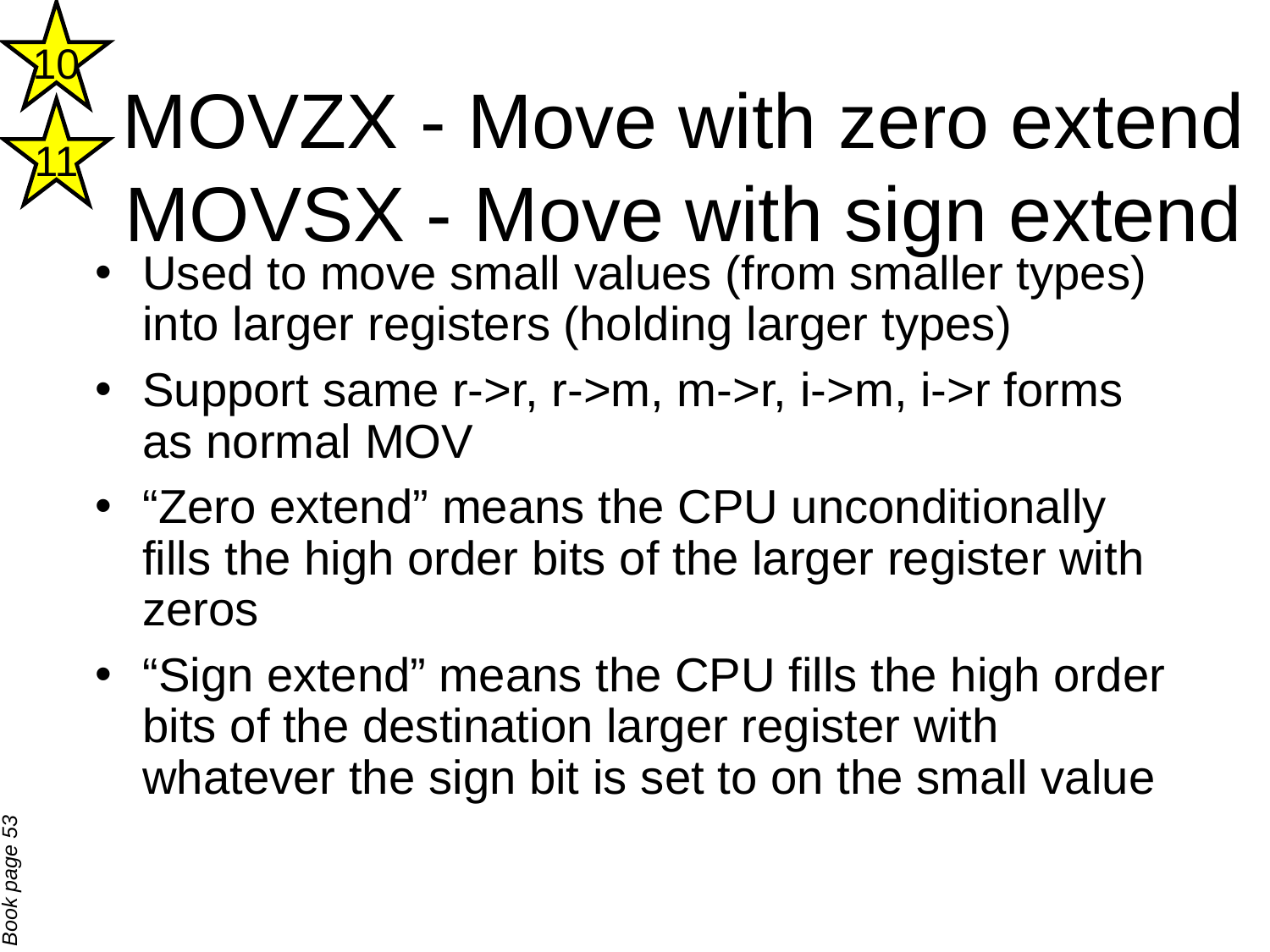

10
MOVZX - Move with zero extend
MOVSX - Move with sign extend

11
Used to move small values (from smaller types) into larger registers (holding larger types)
Support same r->r, r->m, m->r, i->m, i->r forms as normal MOV
“Zero extend” means the CPU unconditionally fills the high order bits of the larger register with zeros
“Sign extend” means the CPU fills the high order bits of the destination larger register with whatever the sign bit is set to on the small value
Book page 53